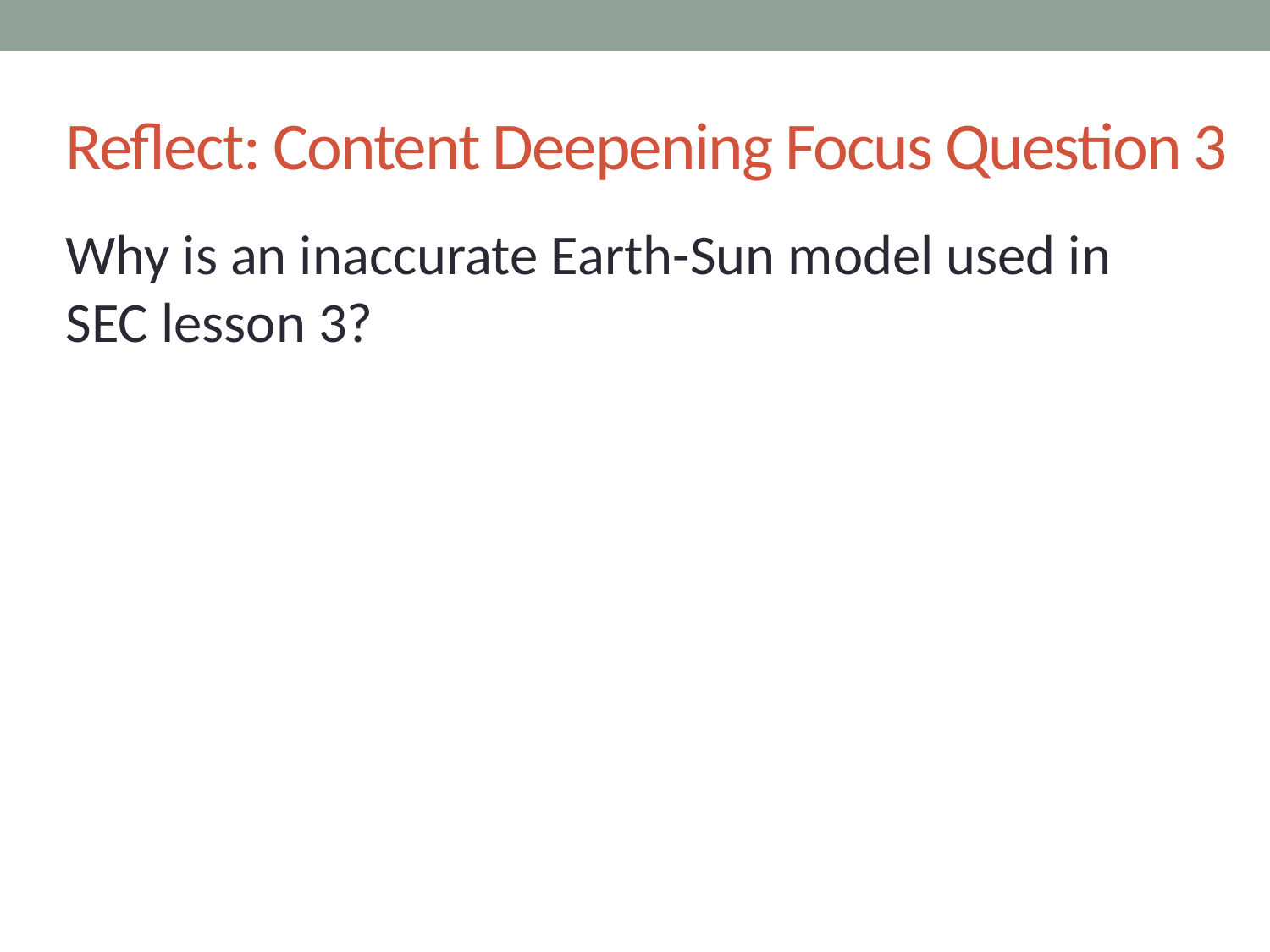

# Reflect: Content Deepening Focus Question 3
Why is an inaccurate Earth-Sun model used in SEC lesson 3?